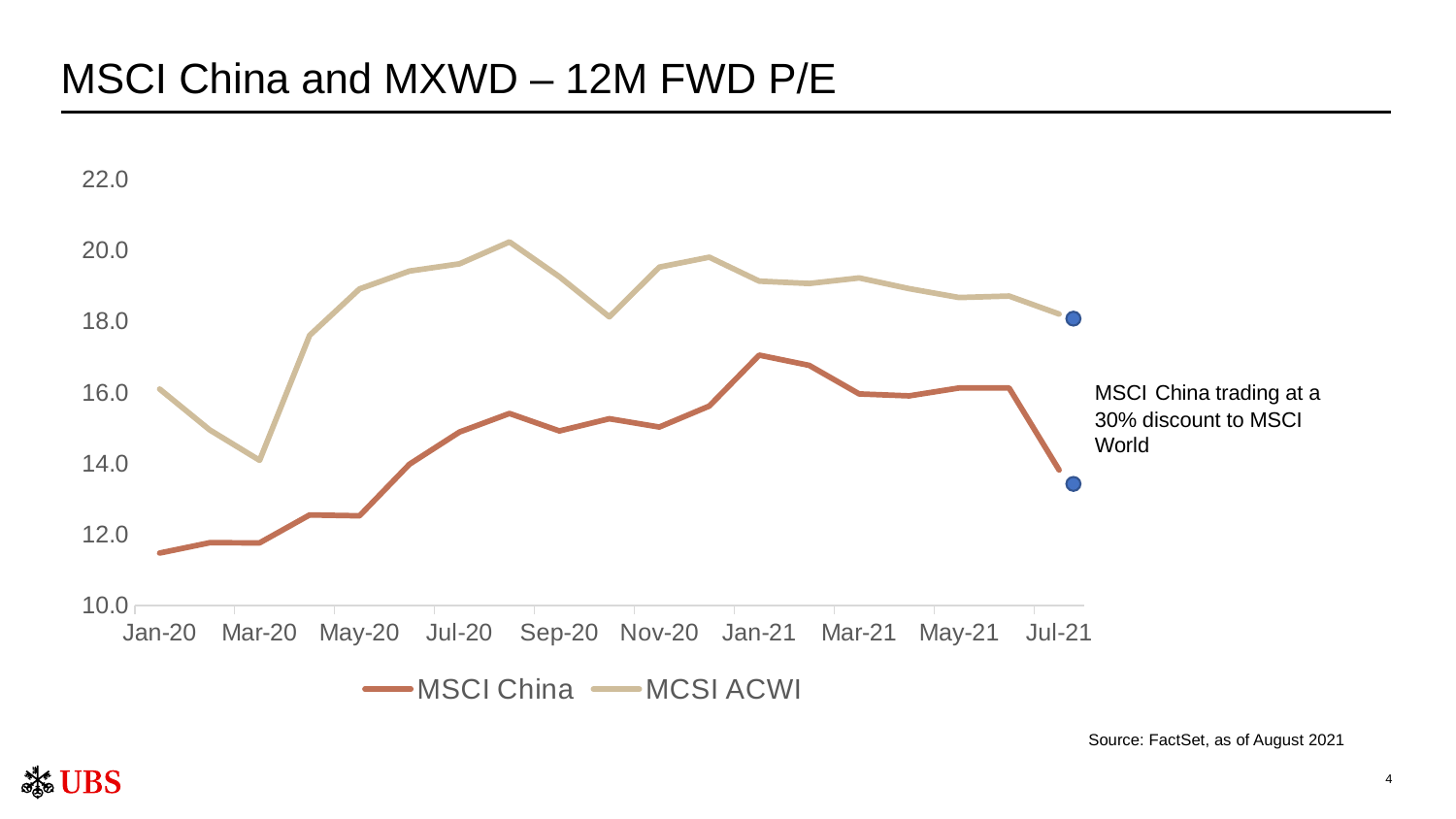

# MSCI China and MXWD – 12M FWD P/E

### Chart

| Category | MSCI China | MCSI ACWI  |
|---|---|---|
| 43861 | 11.4821345357653 | 16.0971929266412 |
| 43889 | 11.773237329759 | 14.9495606921931 |
| 43921 | 11.7684762725859 | 14.0898755804539 |
| 43951 | 12.554591152759 | 17.6071913774689 |
| 43980 | 12.5293396001512 | 18.9140746960006 |
| 44012 | 13.9826753630856 | 19.4159370676383 |
| 44043 | 14.8886387519233 | 19.6198112816446 |
| 44074 | 15.4113926453847 | 20.2364666213267 |
| 44104 | 14.9195859179692 | 19.2578822947008 |
| 44134 | 15.2630315676578 | 18.128275091245 |
| 44165 | 15.0290622562967 | 19.5266271323456 |
| 44196 | 15.6187742734623 | 19.8070044345053 |
| 44225 | 17.0514513528166 | 19.1325614523086 |
| 44253 | 16.7640811638107 | 19.0671828606926 |
| 44286 | 15.9601070278103 | 19.2236166778514 |
| 44316 | 15.9053284301009 | 18.9218841640089 |
| 44347 | 16.1277800672447 | 18.6727110279206 |
| 44377 | 16.1257951724224 | 18.713840575925 |
| 44407 | 13.8201697945413 | 18.207135276811 |
MSCI China trading at a 30% discount to MSCI World

Source: FactSet, as of August 2021